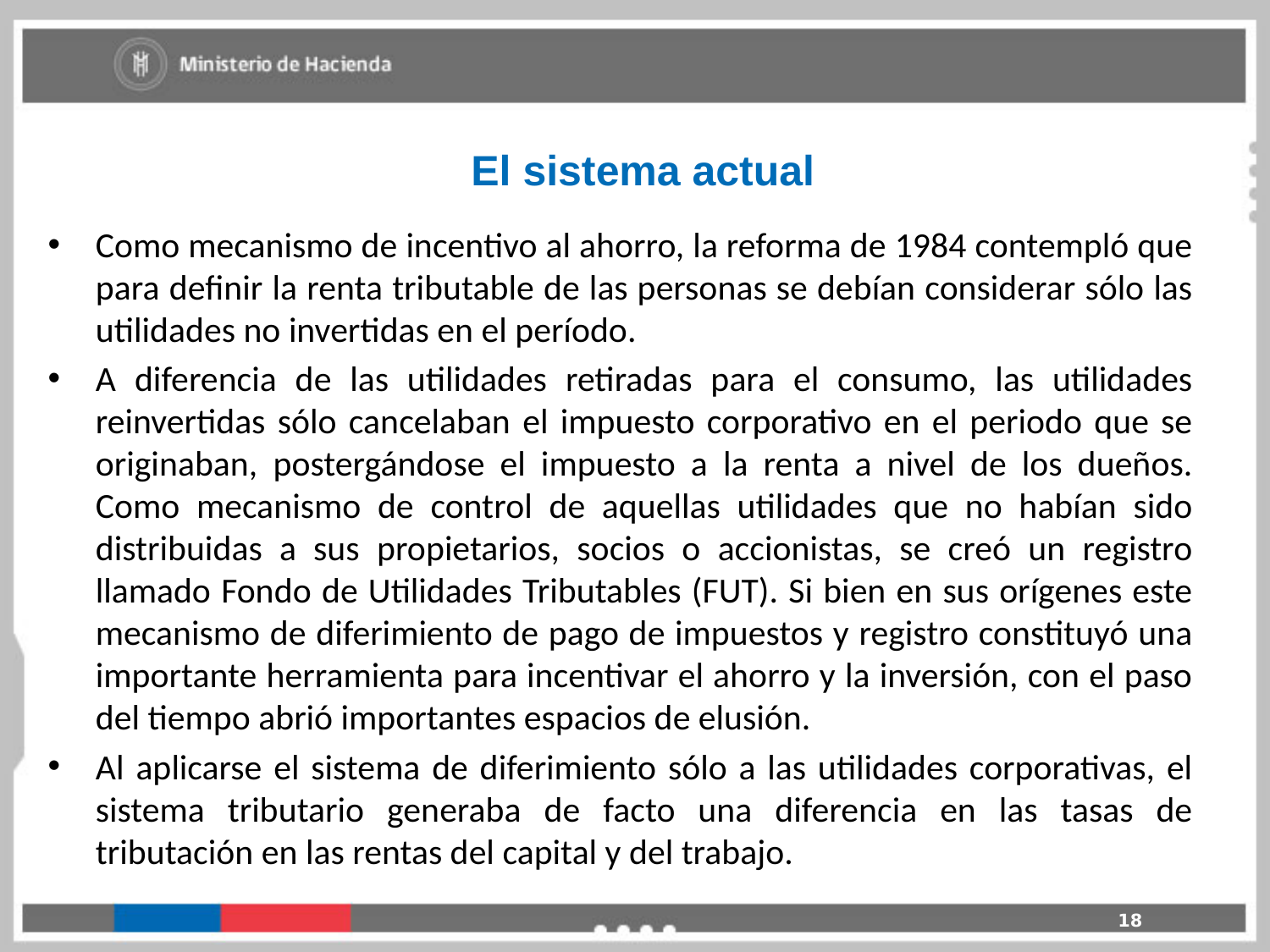

El sistema actual
Como mecanismo de incentivo al ahorro, la reforma de 1984 contempló que para definir la renta tributable de las personas se debían considerar sólo las utilidades no invertidas en el período.
A diferencia de las utilidades retiradas para el consumo, las utilidades reinvertidas sólo cancelaban el impuesto corporativo en el periodo que se originaban, postergándose el impuesto a la renta a nivel de los dueños. Como mecanismo de control de aquellas utilidades que no habían sido distribuidas a sus propietarios, socios o accionistas, se creó un registro llamado Fondo de Utilidades Tributables (FUT). Si bien en sus orígenes este mecanismo de diferimiento de pago de impuestos y registro constituyó una importante herramienta para incentivar el ahorro y la inversión, con el paso del tiempo abrió importantes espacios de elusión.
Al aplicarse el sistema de diferimiento sólo a las utilidades corporativas, el sistema tributario generaba de facto una diferencia en las tasas de tributación en las rentas del capital y del trabajo.
18